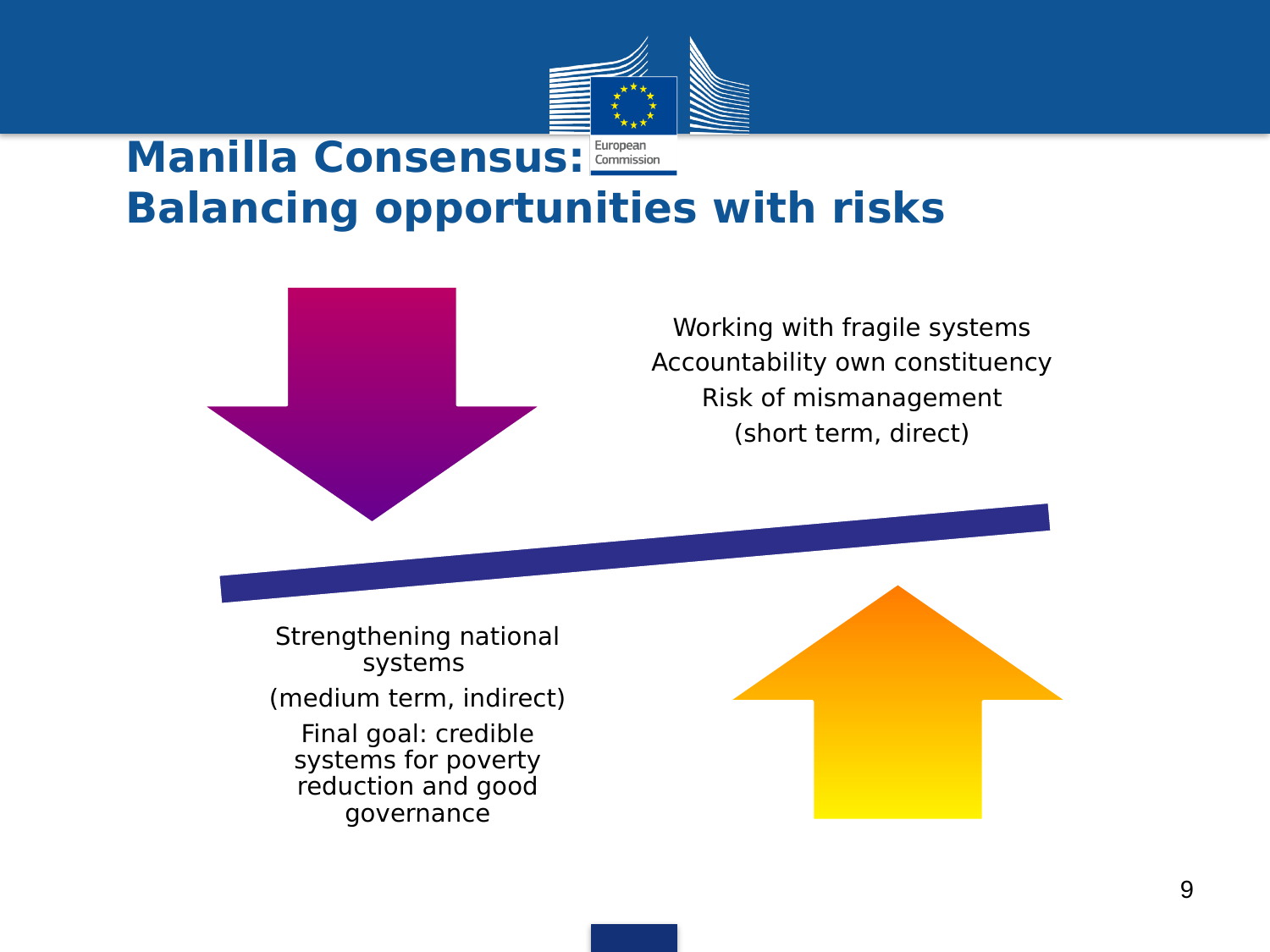

# Manilla Consensus: Balancing opportunities with risks
Working with fragile systems
Accountability own constituency
Risk of mismanagement
(short term, direct)
Strengthening national systems
(medium term, indirect)
Final goal: credible systems for poverty reduction and good governance

9